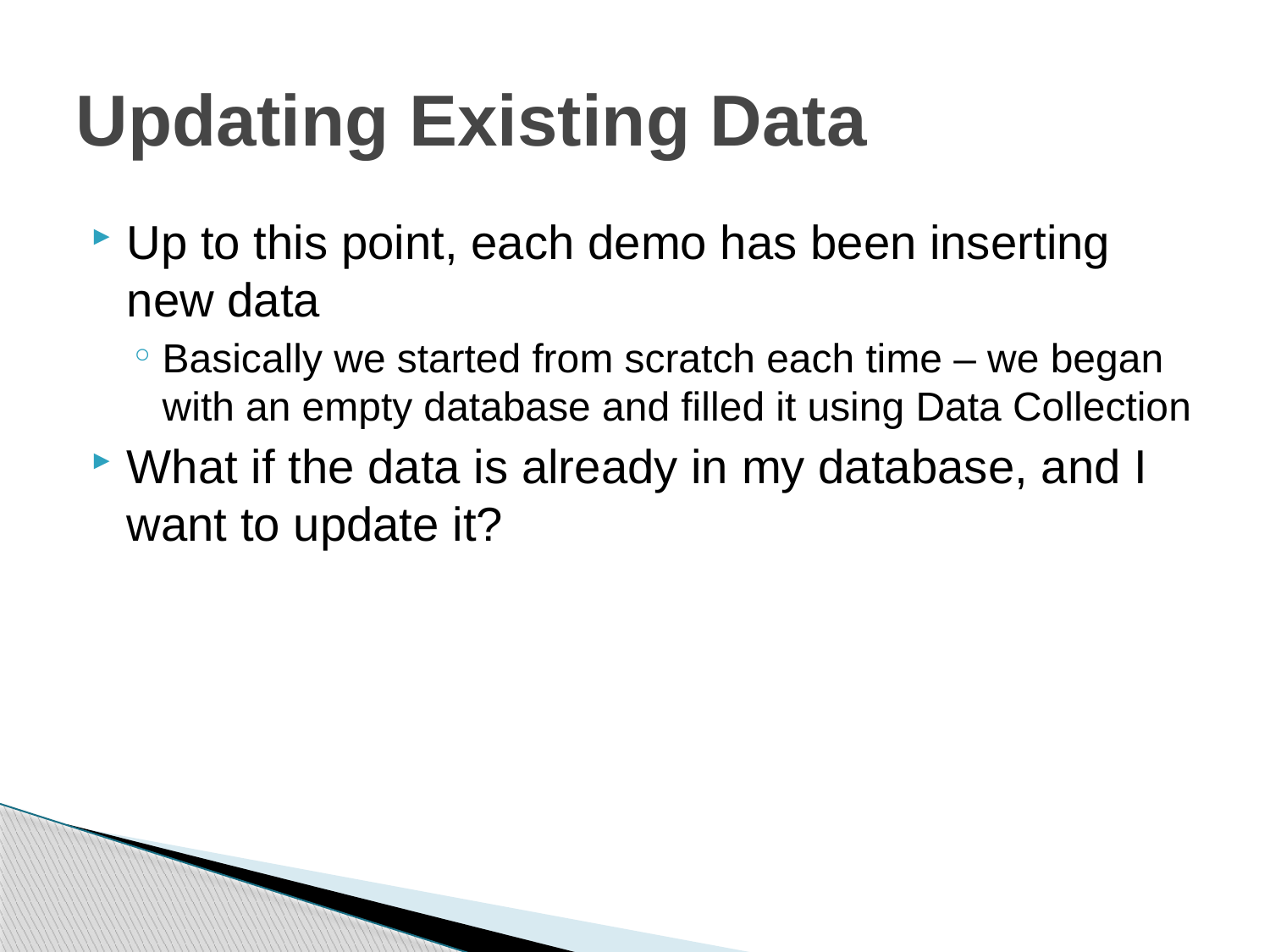

# Updating Existing Data
Up to this point, each demo has been inserting new data
Basically we started from scratch each time – we began with an empty database and filled it using Data Collection
What if the data is already in my database, and I want to update it?